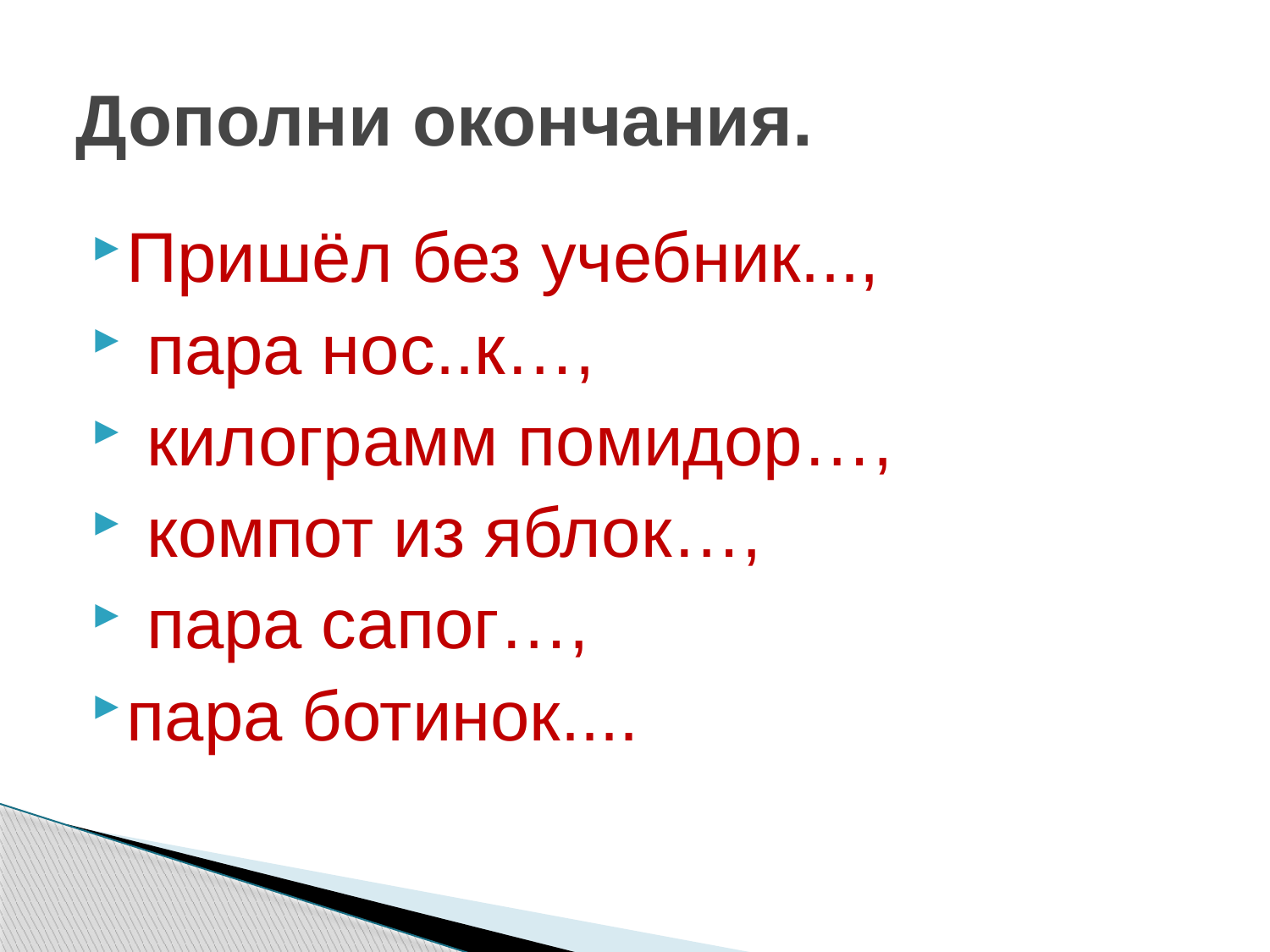

# Дополни окончания.
Пришёл без учебник...,
 пара нос..к…,
 килограмм помидор…,
 компот из яблок…,
 пара сапог…,
пара ботинок....